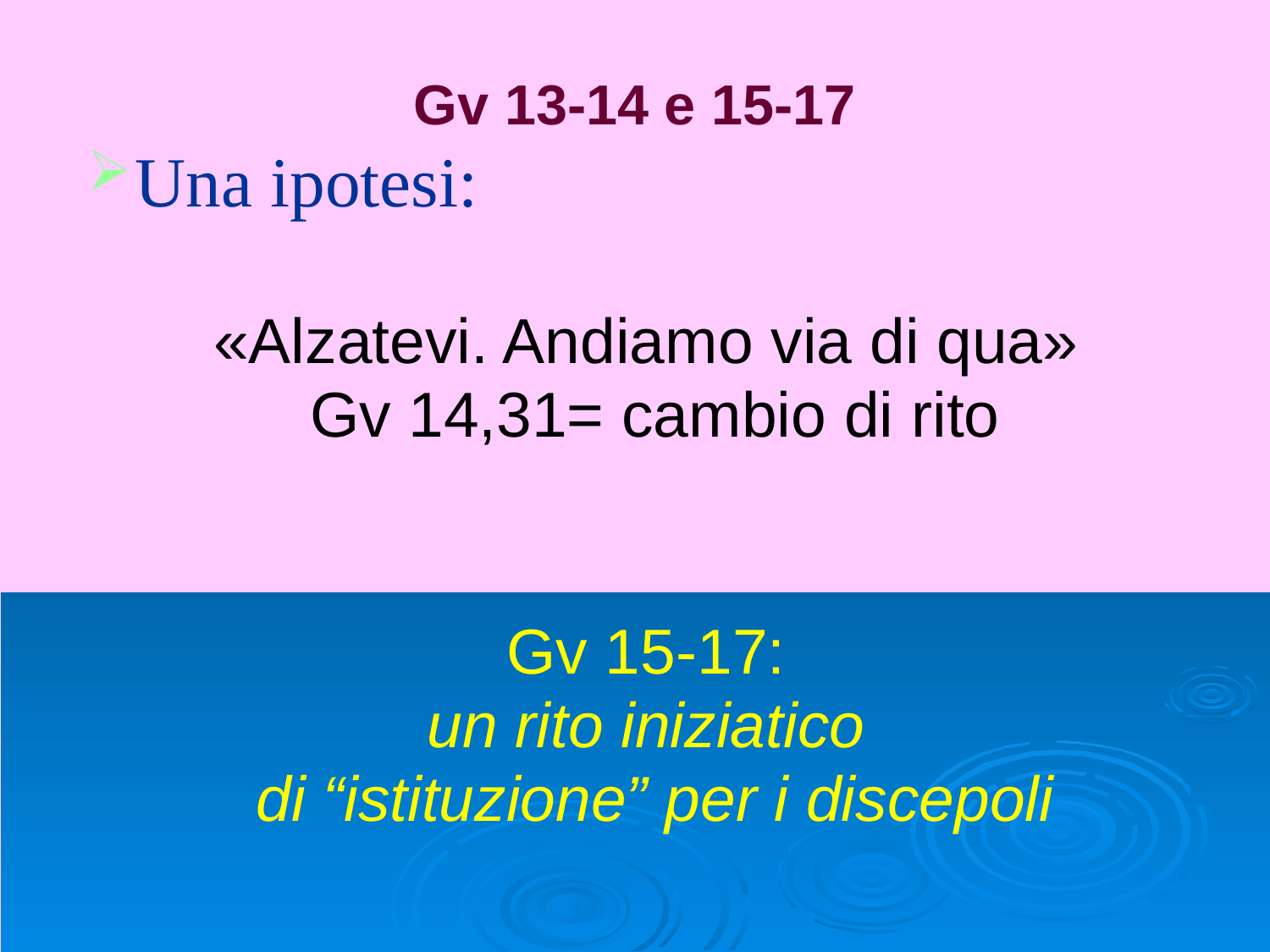

# Gv 13-14 e 15-17
Una ipotesi:

«Alzatevi. Andiamo via di qua»
Gv 14,31= cambio di rito

Gv 15-17:
un rito iniziatico
di “istituzione” per i discepoli